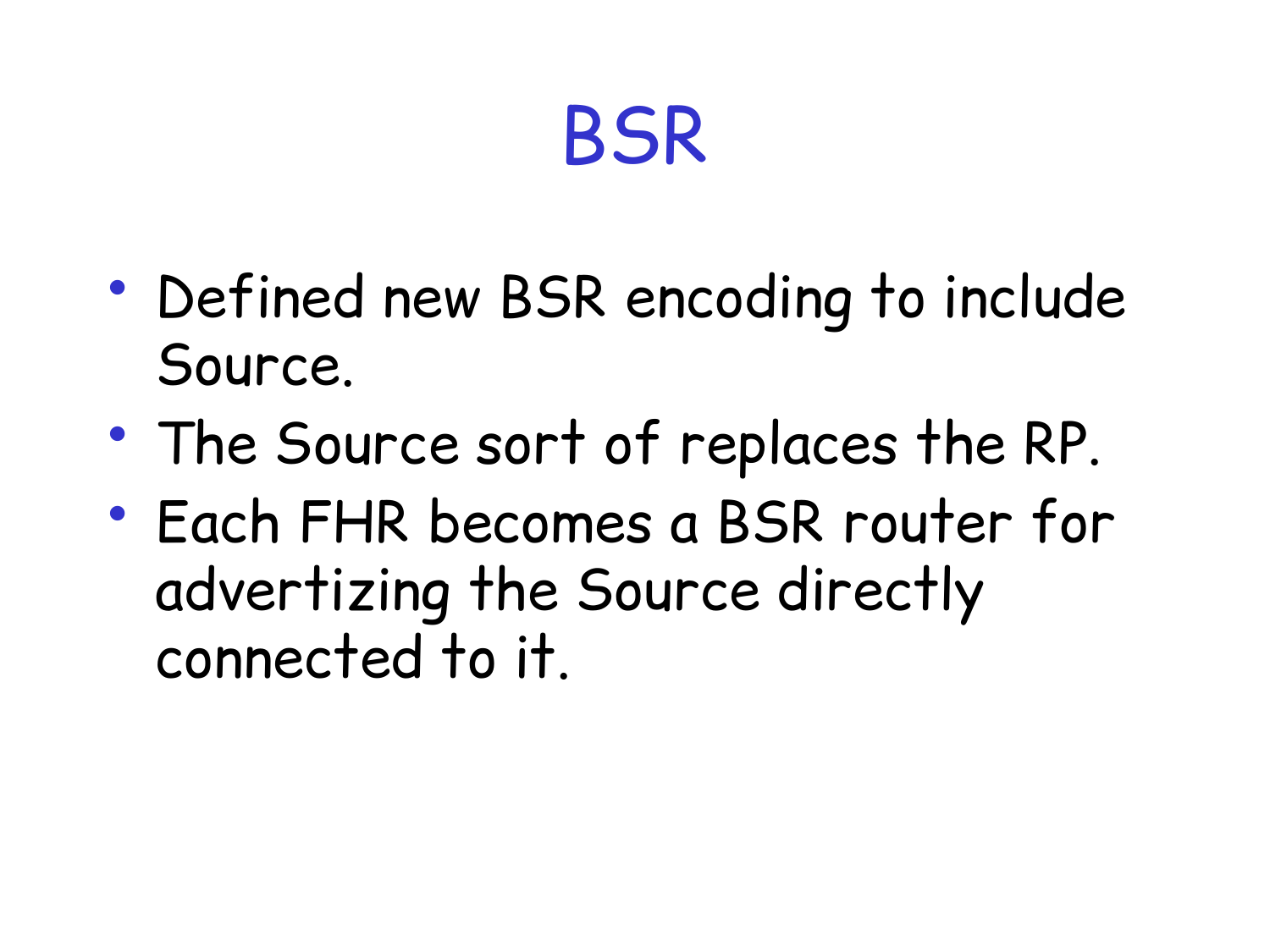

# BSR
Defined new BSR encoding to include Source.
The Source sort of replaces the RP.
Each FHR becomes a BSR router for advertizing the Source directly connected to it.